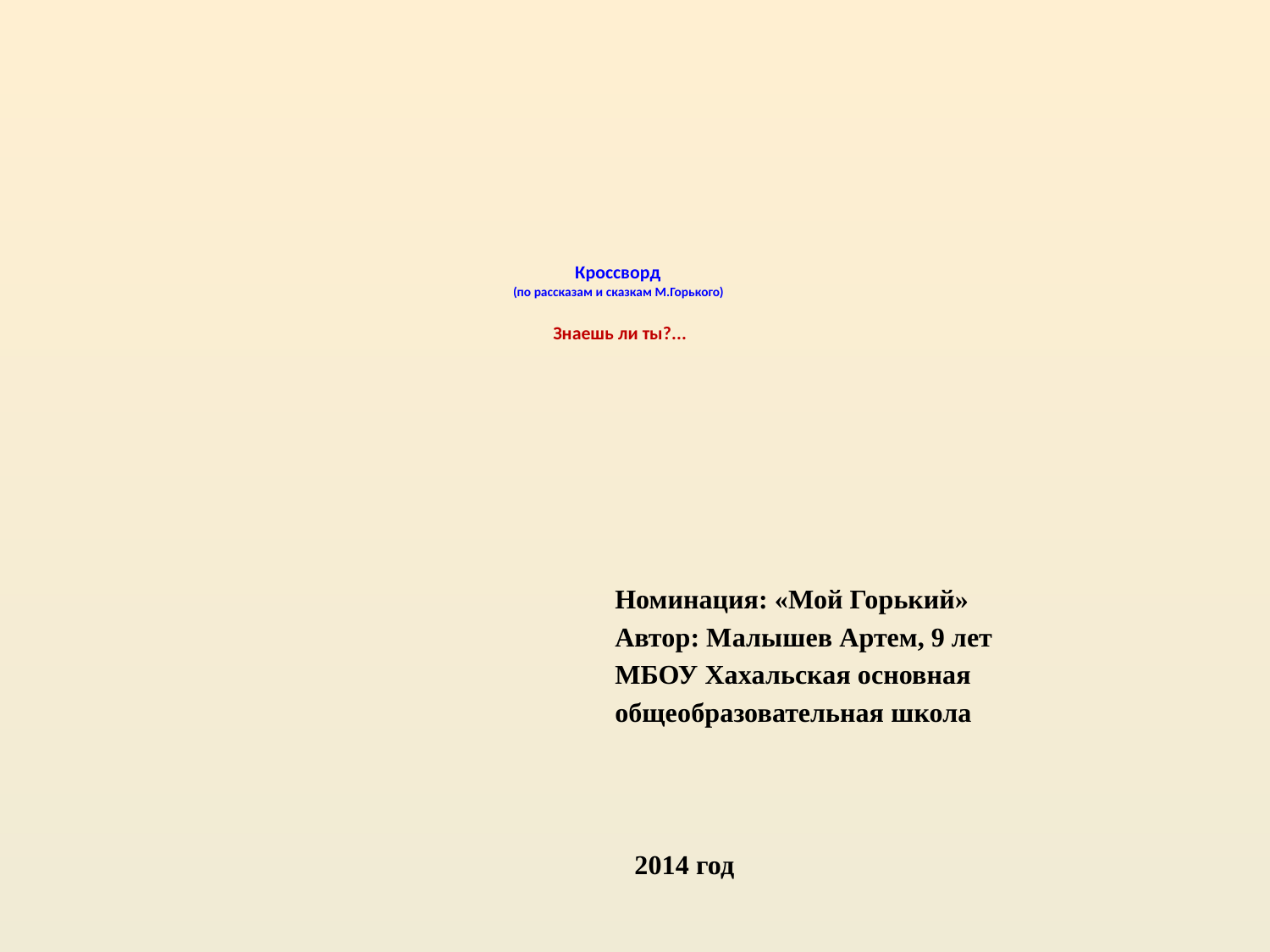

# Кроссворд (по рассказам и сказкам М.Горького) Знаешь ли ты?...
                                                                Номинация: «Мой Горький»
                                                                Автор: Малышев Артем, 9 лет
                                                                МБОУ Хахальская основная
                                                                общеобразовательная школа

2014 год